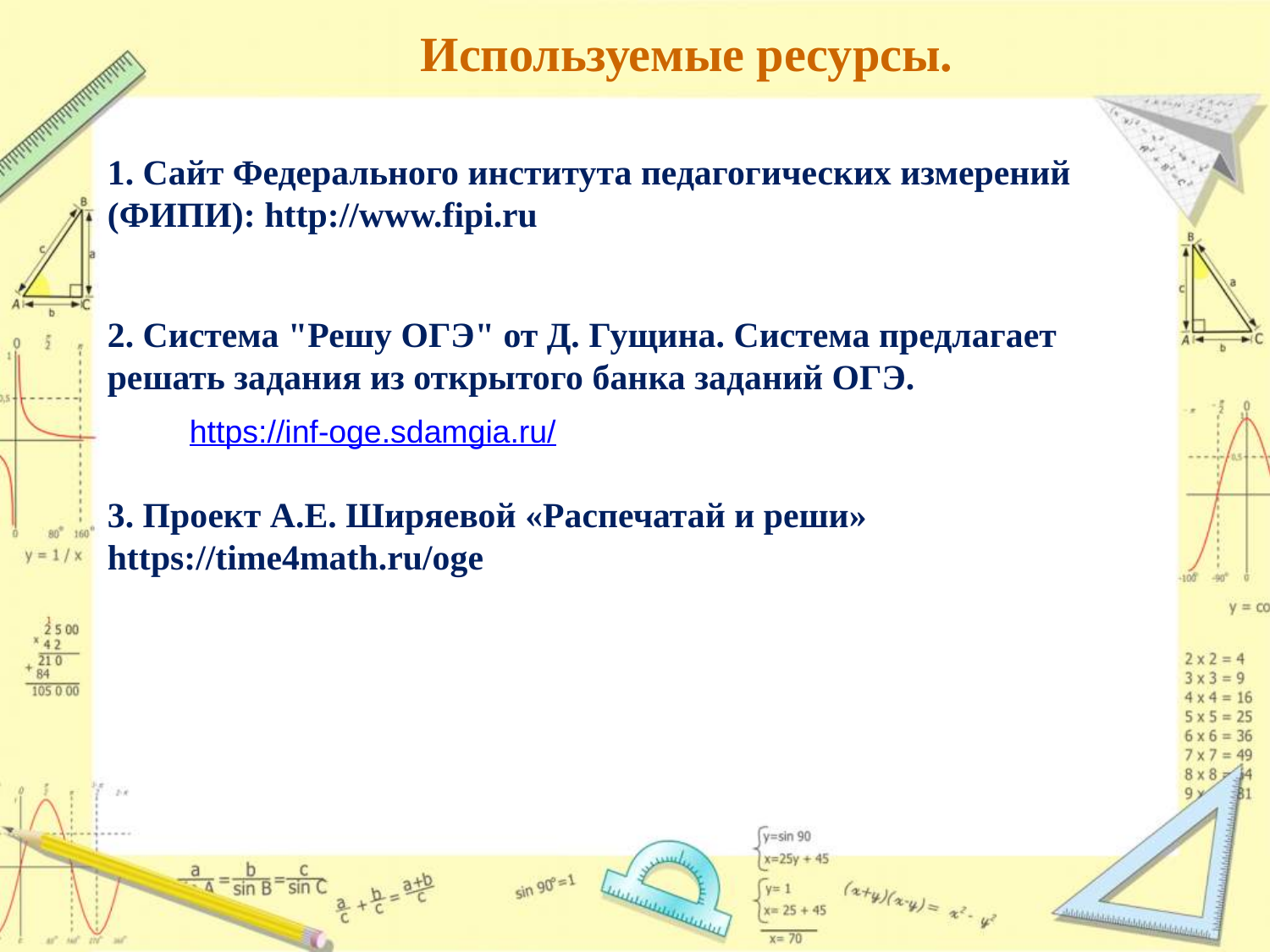

Используемые ресурсы.
1. Сайт Федерального института педагогических измерений (ФИПИ): http://www.fipi.ru
2. Система "Решу ОГЭ" от Д. Гущина. Система предлагает решать задания из открытого банка заданий ОГЭ.
https://inf-oge.sdamgia.ru/
3. Проект А.Е. Ширяевой «Распечатай и реши»
https://time4math.ru/oge